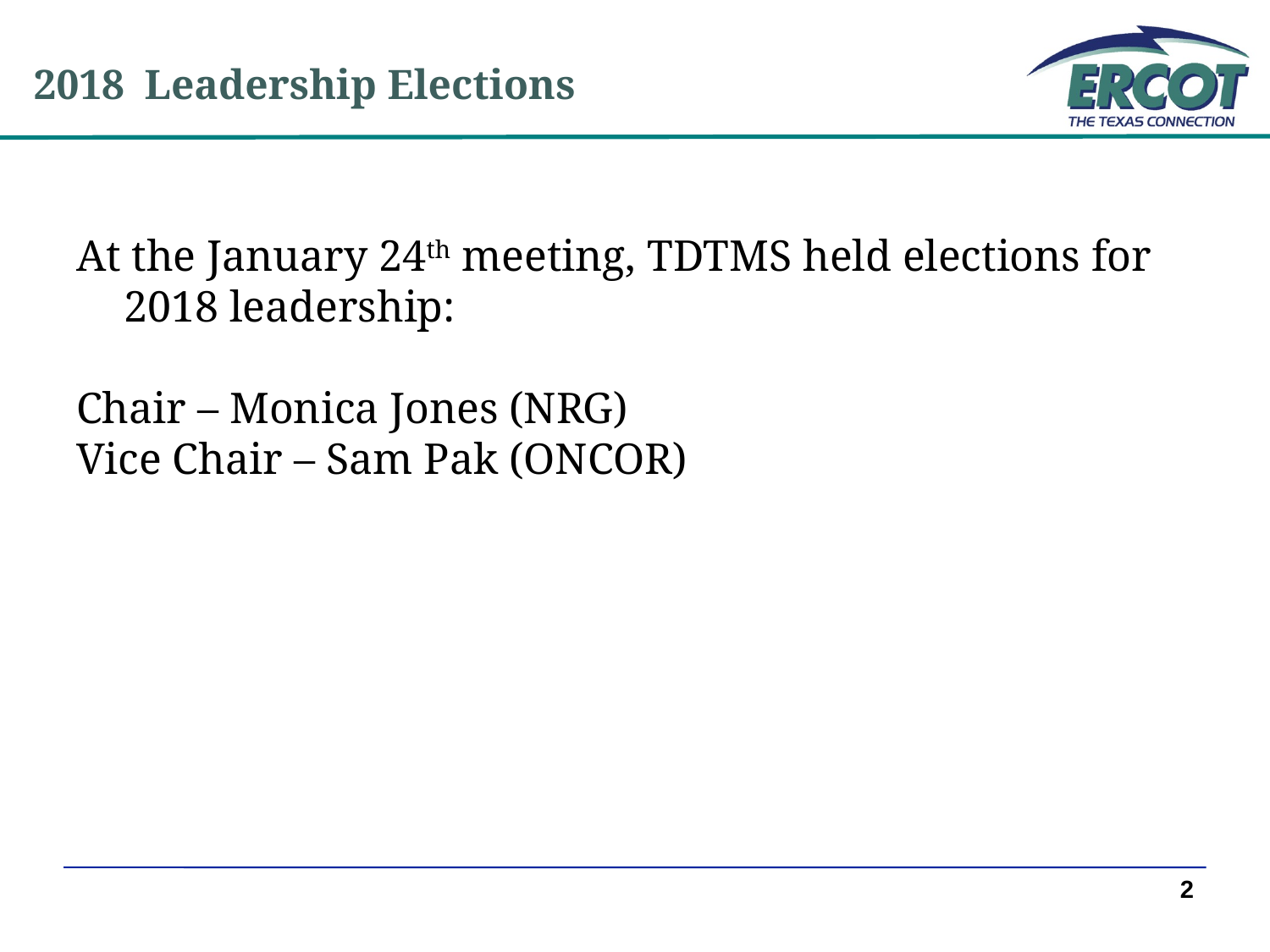

# 2018 Leadership Elections
At the January 24th meeting, TDTMS held elections for 2018 leadership:

Chair – Monica Jones (NRG)
Vice Chair – Sam Pak (ONCOR)
2